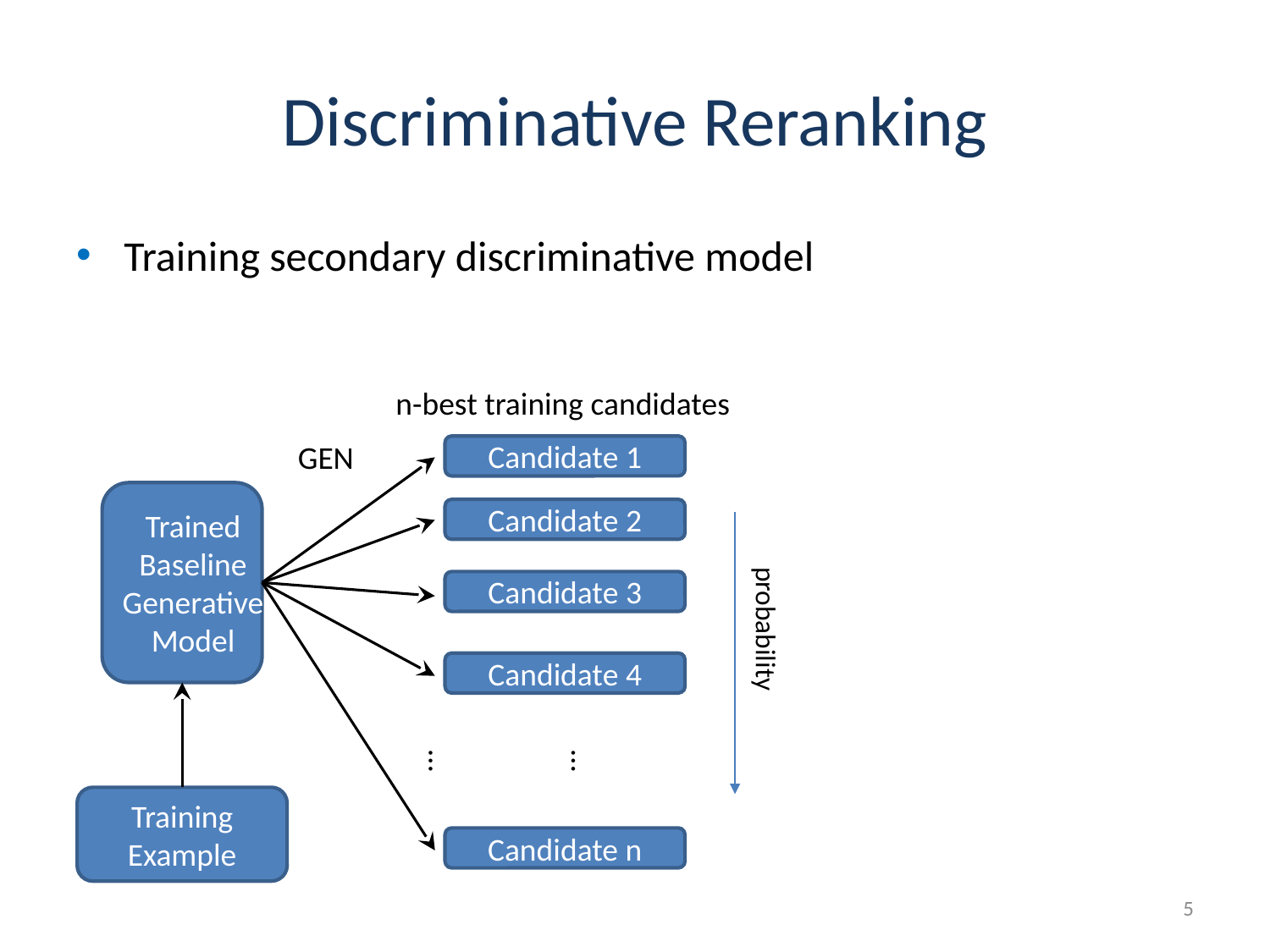

# Discriminative Reranking
Training secondary discriminative model
n-best training candidates
GEN
Candidate 1
Trained
Baseline
Generative
Model
Candidate 2
Candidate 3
probability
Candidate 4
…
…
Training Example
Candidate n
5